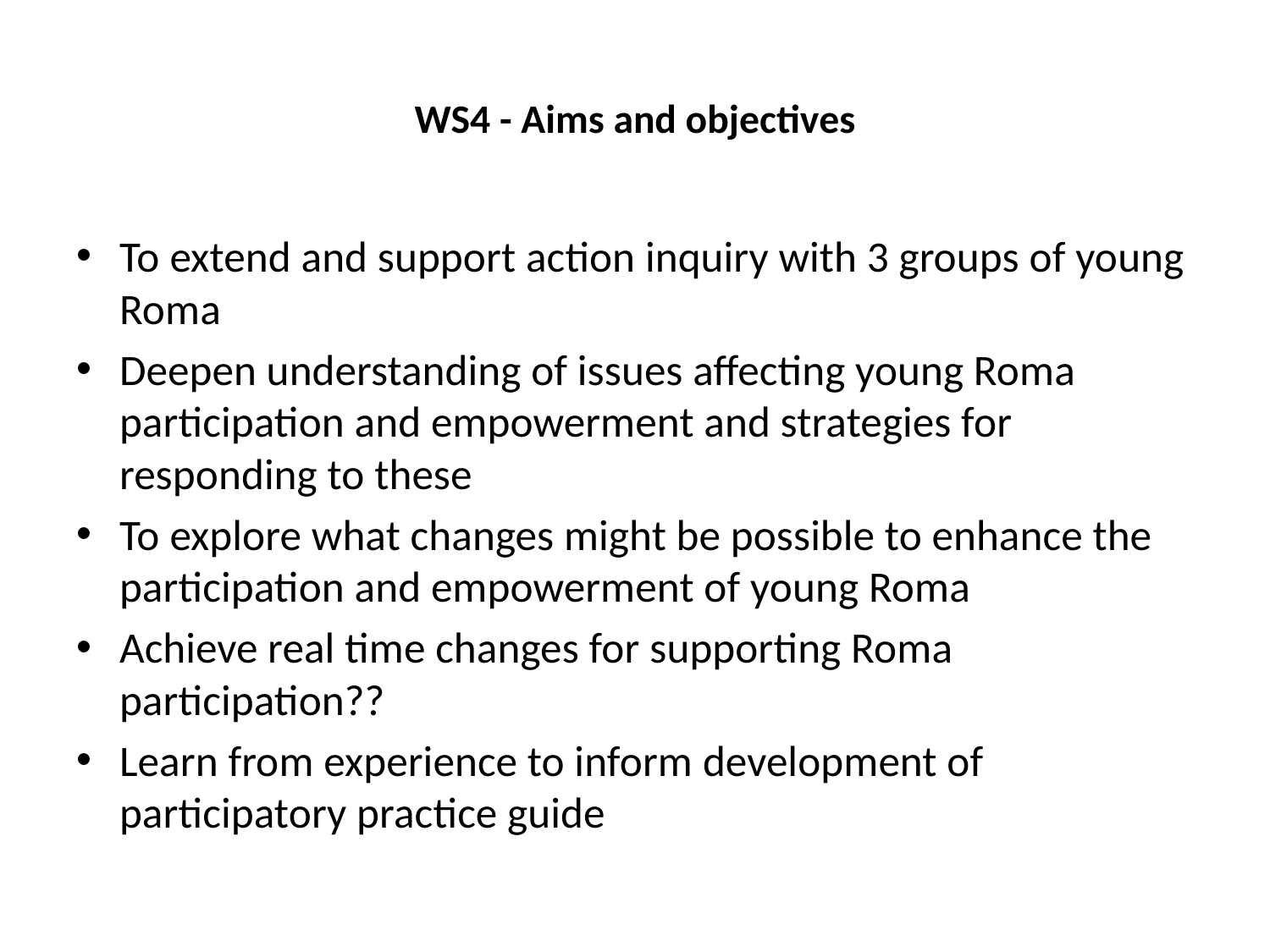

# WS4 - Aims and objectives
To extend and support action inquiry with 3 groups of young Roma
Deepen understanding of issues affecting young Roma participation and empowerment and strategies for responding to these
To explore what changes might be possible to enhance the participation and empowerment of young Roma
Achieve real time changes for supporting Roma participation??
Learn from experience to inform development of participatory practice guide